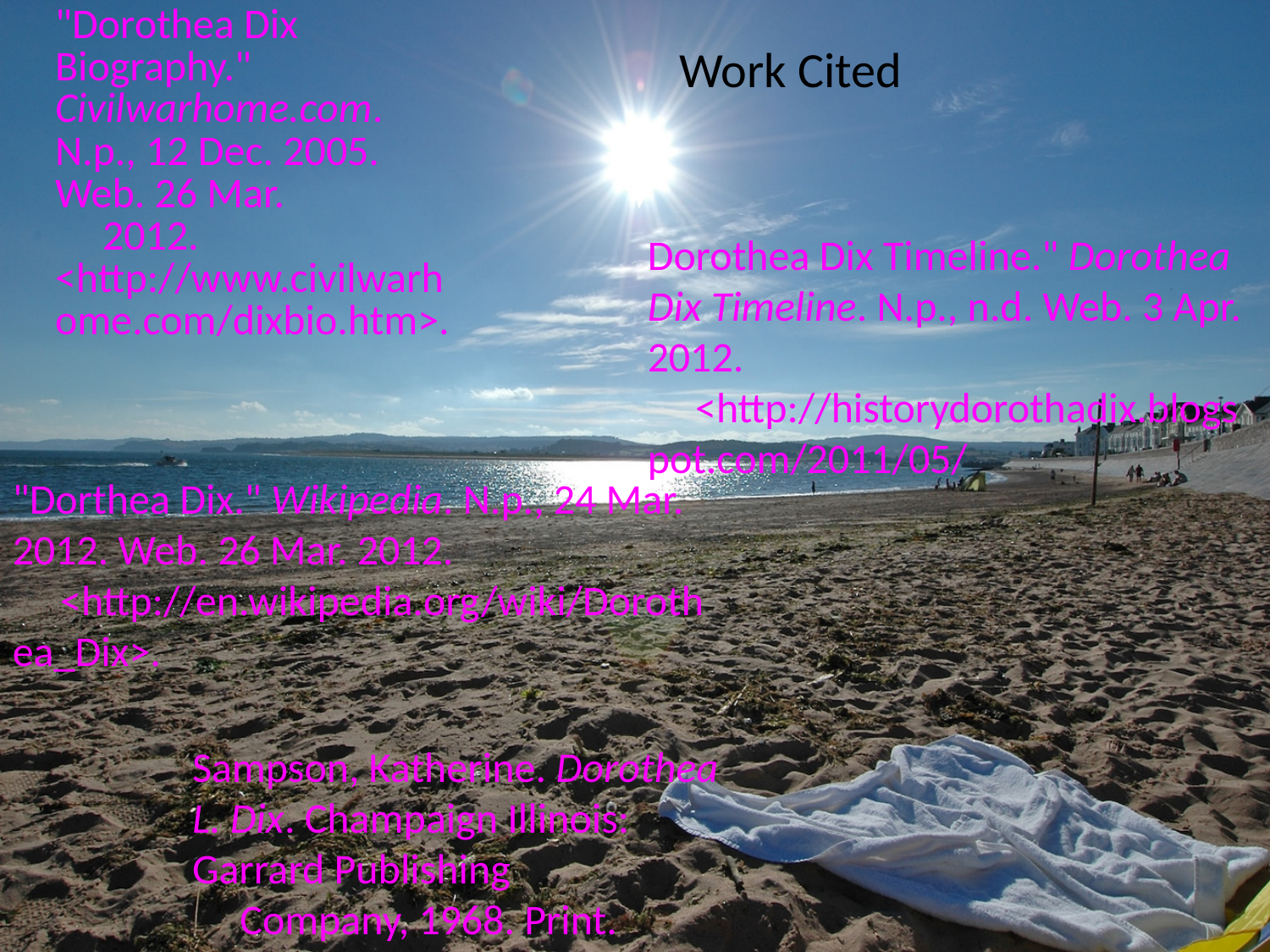

|  | "Dorothea Dix Biography." Civilwarhome.com. N.p., 12 Dec. 2005. Web. 26 Mar.      2012. <http://www.civilwarhome.com/dixbio.htm>. |
| --- | --- |
Work Cited
Dorothea Dix Timeline." Dorothea Dix Timeline. N.p., n.d. Web. 3 Apr. 2012.
     <http://historydorothadix.blogspot.com/2011/05/
"Dorthea Dix." Wikipedia. N.p., 24 Mar. 2012. Web. 26 Mar. 2012.
     <http://en.wikipedia.org/wiki/Dorothea_Dix>.
Sampson, Katherine. Dorothea L. Dix. Champaign Illinois: Garrard Publishing
     Company, 1968. Print.